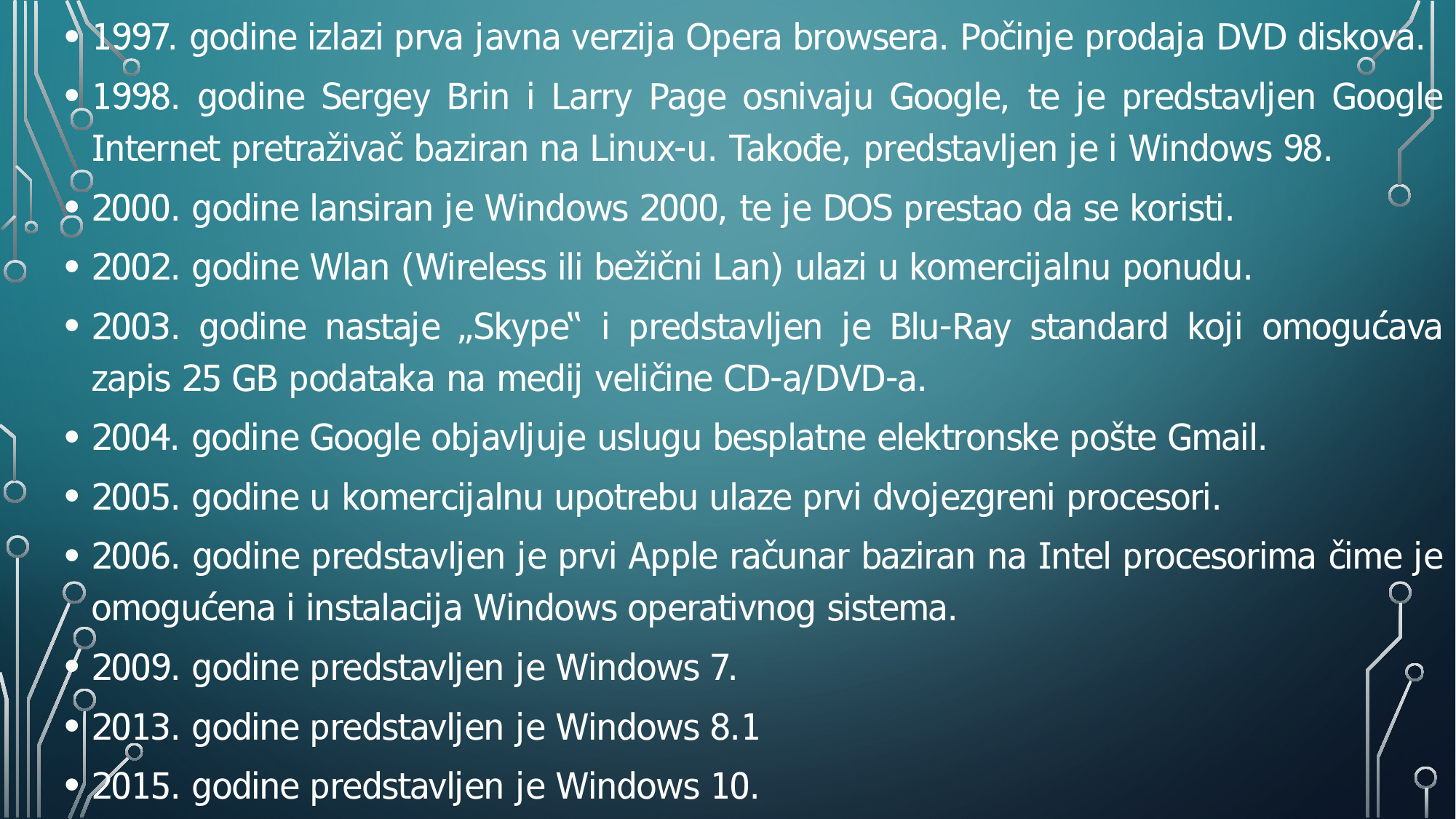

1997. godine izlazi prva javna verzija Opera browsera. Počinje prodaja DVD diskova.
1998. godine Sergey Brin i Larry Page osnivaju Google, te je predstavljen Google Internet pretraživač baziran na Linux-u. Takođe, predstavljen je i Windows 98.
2000. godine lansiran je Windows 2000, te je DOS prestao da se koristi.
2002. godine Wlan (Wireless ili bežični Lan) ulazi u komercijalnu ponudu.
2003. godine nastaje „Skype“ i predstavljen je Blu-Ray standard koji omogućava zapis 25 GB podataka na medij veličine CD-a/DVD-a.
2004. godine Google objavljuje uslugu besplatne elektronske pošte Gmail.
2005. godine u komercijalnu upotrebu ulaze prvi dvojezgreni procesori.
2006. godine predstavljen je prvi Apple računar baziran na Intel procesorima čime je omogućena i instalacija Windows operativnog sistema.
2009. godine predstavljen je Windows 7.
2013. godine predstavljen je Windows 8.1
2015. godine predstavljen je Windows 10.